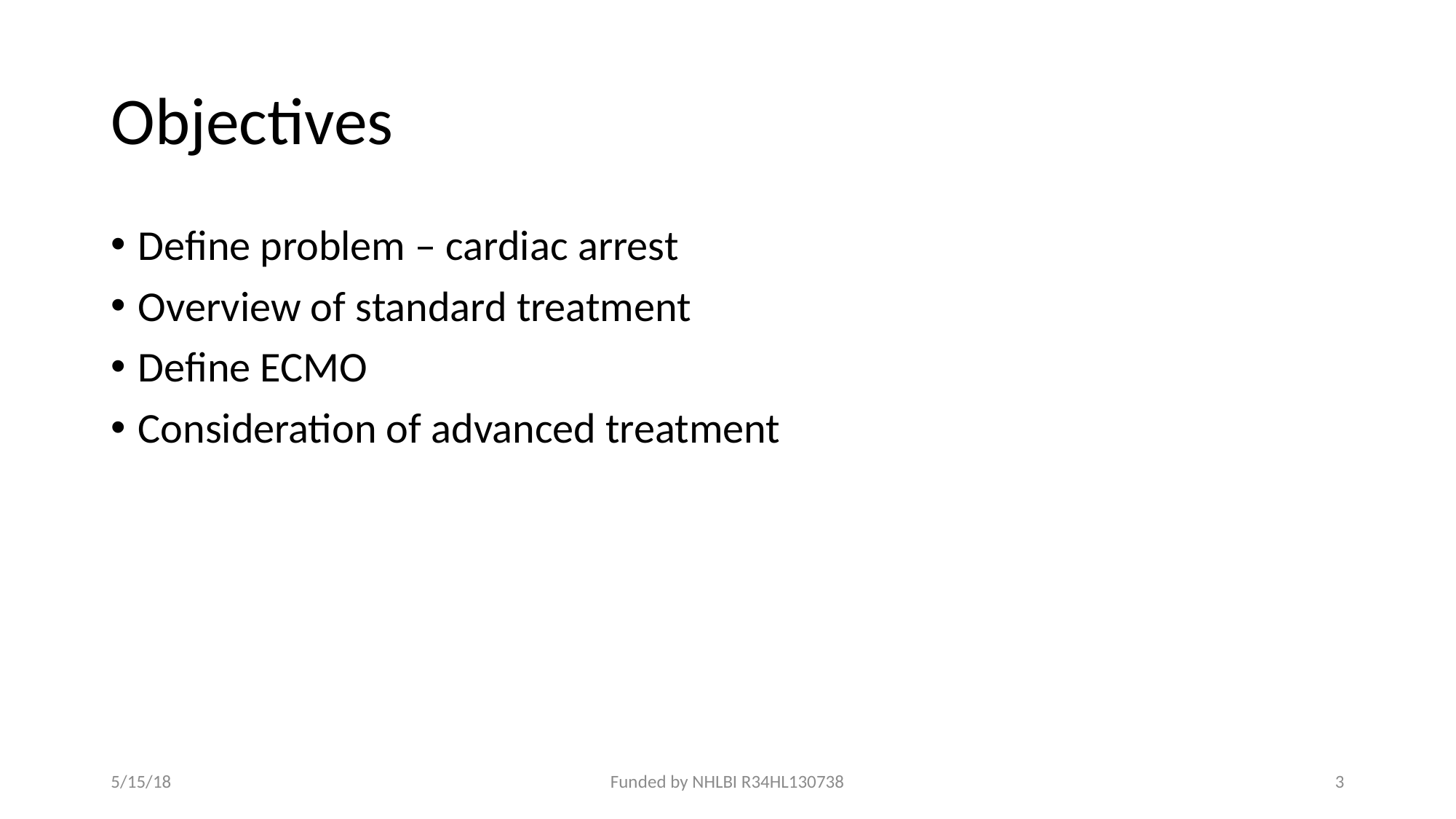

# Objectives
Define problem – cardiac arrest
Overview of standard treatment
Define ECMO
Consideration of advanced treatment
5/15/18
Funded by NHLBI R34HL130738
3